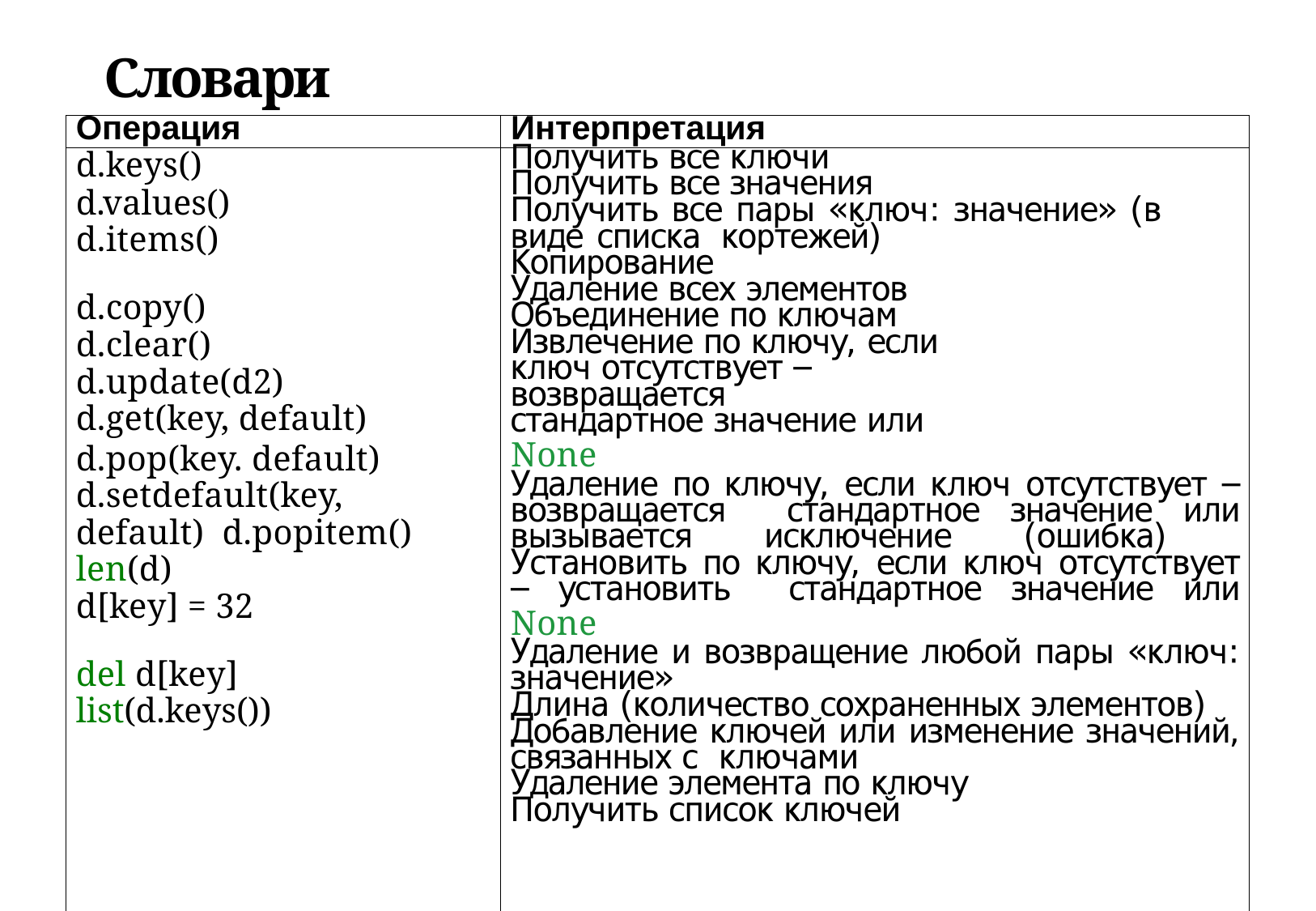

Словари
| Операция | Интерпретация |
| --- | --- |
| d.keys() d.values() d.items() d.copy() d.clear() d.update(d2) d.get(key, default) d.pop(key. default) d.setdefault(key, default) d.popitem() len(d) d[key] = 32 del d[key] list(d.keys()) | Получить все ключи Получить все значения Получить все пары «ключ: значение» (в виде списка кортежей) Копирование Удаление всех элементов Объединение по ключам Извлечение по ключу, если ключ отсутствует – возвращается стандартное значение или None Удаление по ключу, если ключ отсутствует – возвращается стандартное значение или вызывается исключение (ошибка) Установить по ключу, если ключ отсутствует – установить стандартное значение или None Удаление и возвращение любой пары «ключ: значение» Длина (количество сохраненных элементов) Добавление ключей или изменение значений, связанных с ключами Удаление элемента по ключу Получить список ключей |